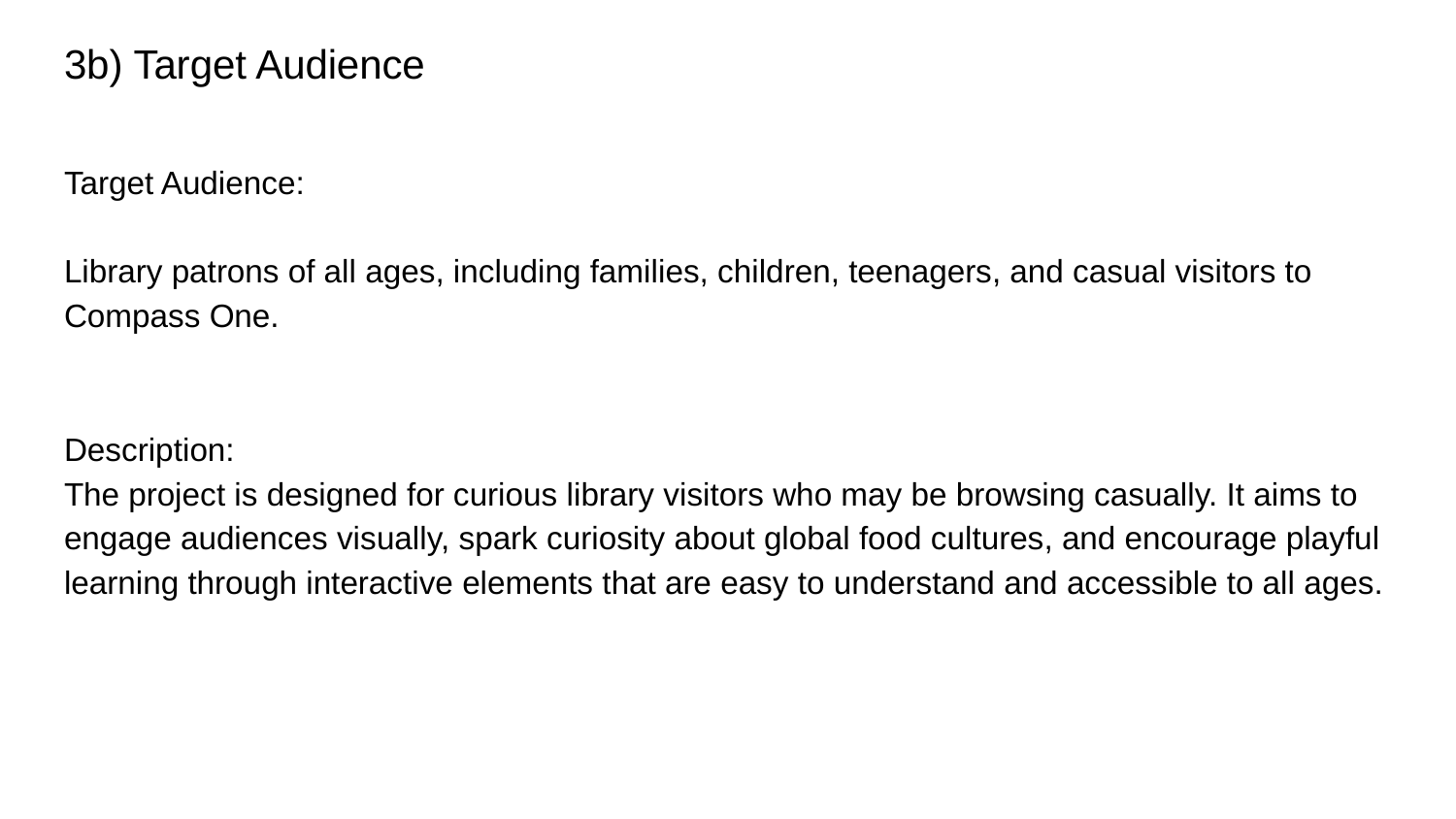

# 3b) Target Audience
Target Audience:

Library patrons of all ages, including families, children, teenagers, and casual visitors to Compass One.

Description:
The project is designed for curious library visitors who may be browsing casually. It aims to engage audiences visually, spark curiosity about global food cultures, and encourage playful learning through interactive elements that are easy to understand and accessible to all ages.